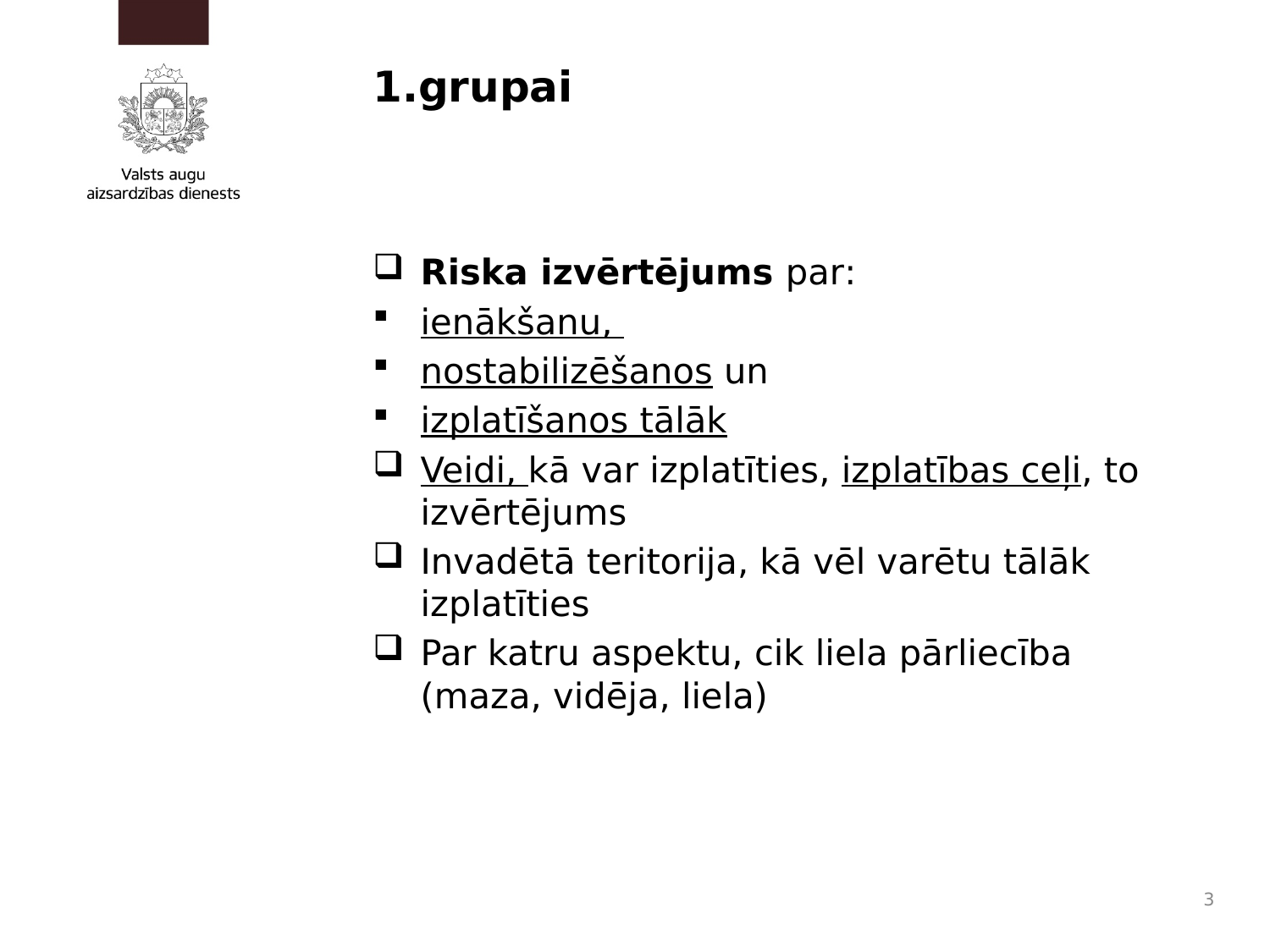

# 1.grupai
Riska izvērtējums par:
ienākšanu,
nostabilizēšanos un
izplatīšanos tālāk
Veidi, kā var izplatīties, izplatības ceļi, to izvērtējums
Invadētā teritorija, kā vēl varētu tālāk izplatīties
Par katru aspektu, cik liela pārliecība (maza, vidēja, liela)

3